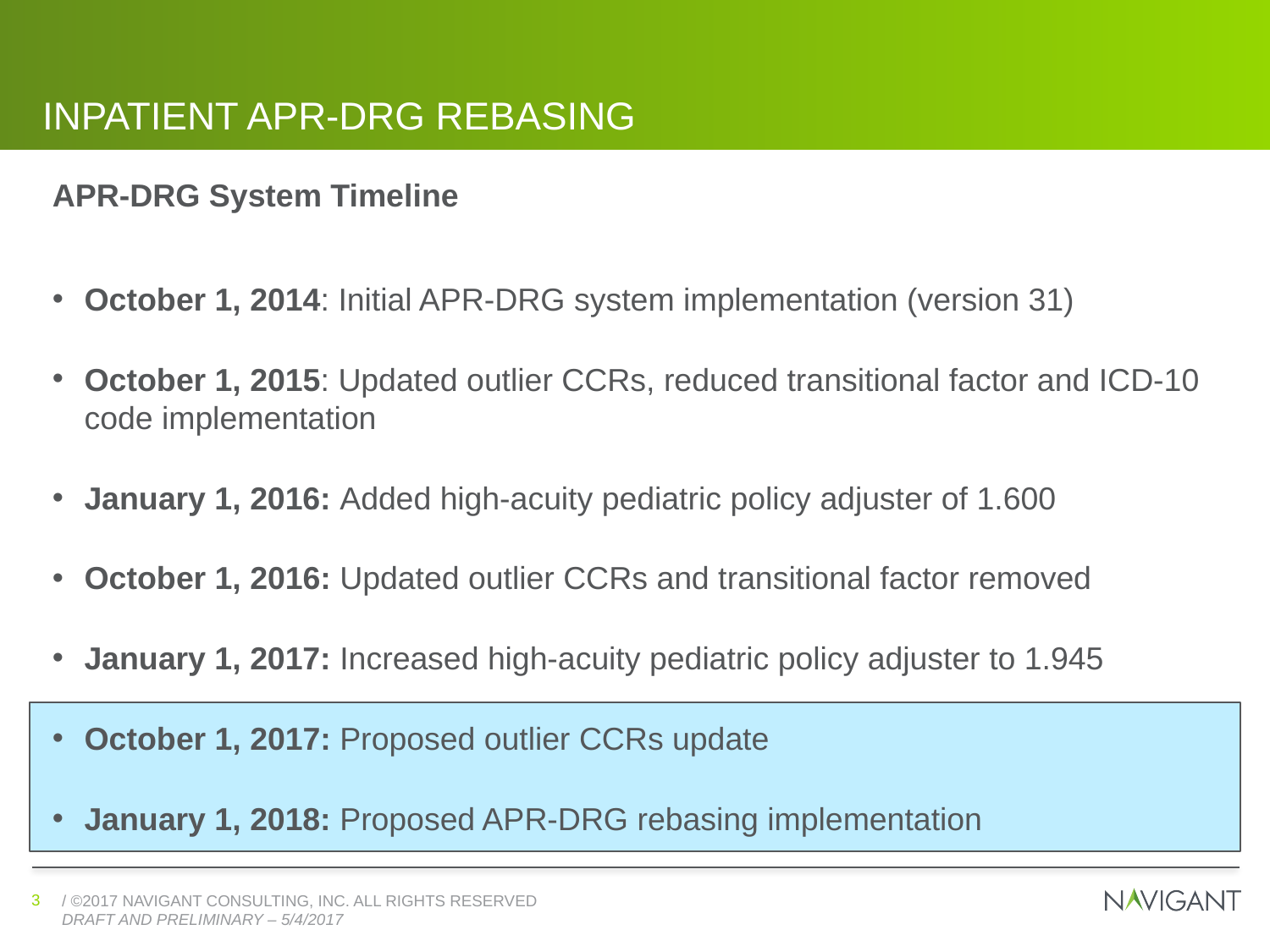

# Inpatient apr-drg REBASING
APR-DRG System Timeline

October 1, 2014: Initial APR-DRG system implementation (version 31)
October 1, 2015: Updated outlier CCRs, reduced transitional factor and ICD-10 code implementation
January 1, 2016: Added high-acuity pediatric policy adjuster of 1.600
October 1, 2016: Updated outlier CCRs and transitional factor removed
January 1, 2017: Increased high-acuity pediatric policy adjuster to 1.945
October 1, 2017: Proposed outlier CCRs update
January 1, 2018: Proposed APR-DRG rebasing implementation